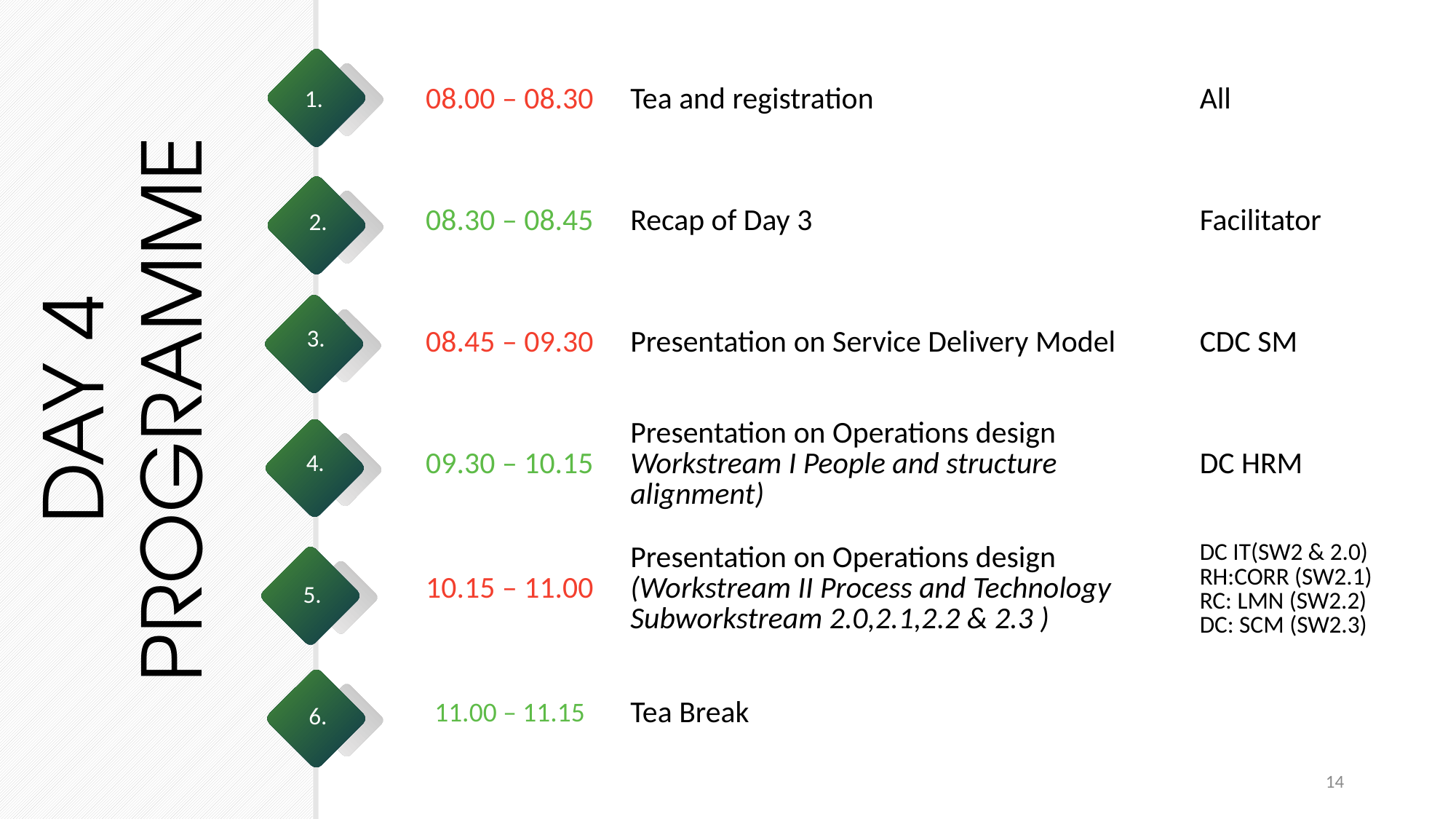

| 08.00 – 08.30 | Tea and registration | All |
| --- | --- | --- |
| 08.30 – 08.45 | Recap of Day 3 | Facilitator |
| 08.45 – 09.30 | Presentation on Service Delivery Model | CDC SM |
| 09.30 – 10.15 | Presentation on Operations design Workstream I People and structure alignment) | DC HRM |
| 10.15 – 11.00 | Presentation on Operations design (Workstream II Process and Technology Subworkstream 2.0,2.1,2.2 & 2.3 ) | DC IT(SW2 & 2.0) RH:CORR (SW2.1) RC: LMN (SW2.2) DC: SCM (SW2.3) |
| 11.00 – 11.15 | Tea Break |  |

1.

2.

DAY 4 PROGRAMME
3.

4.

5.

6.
14